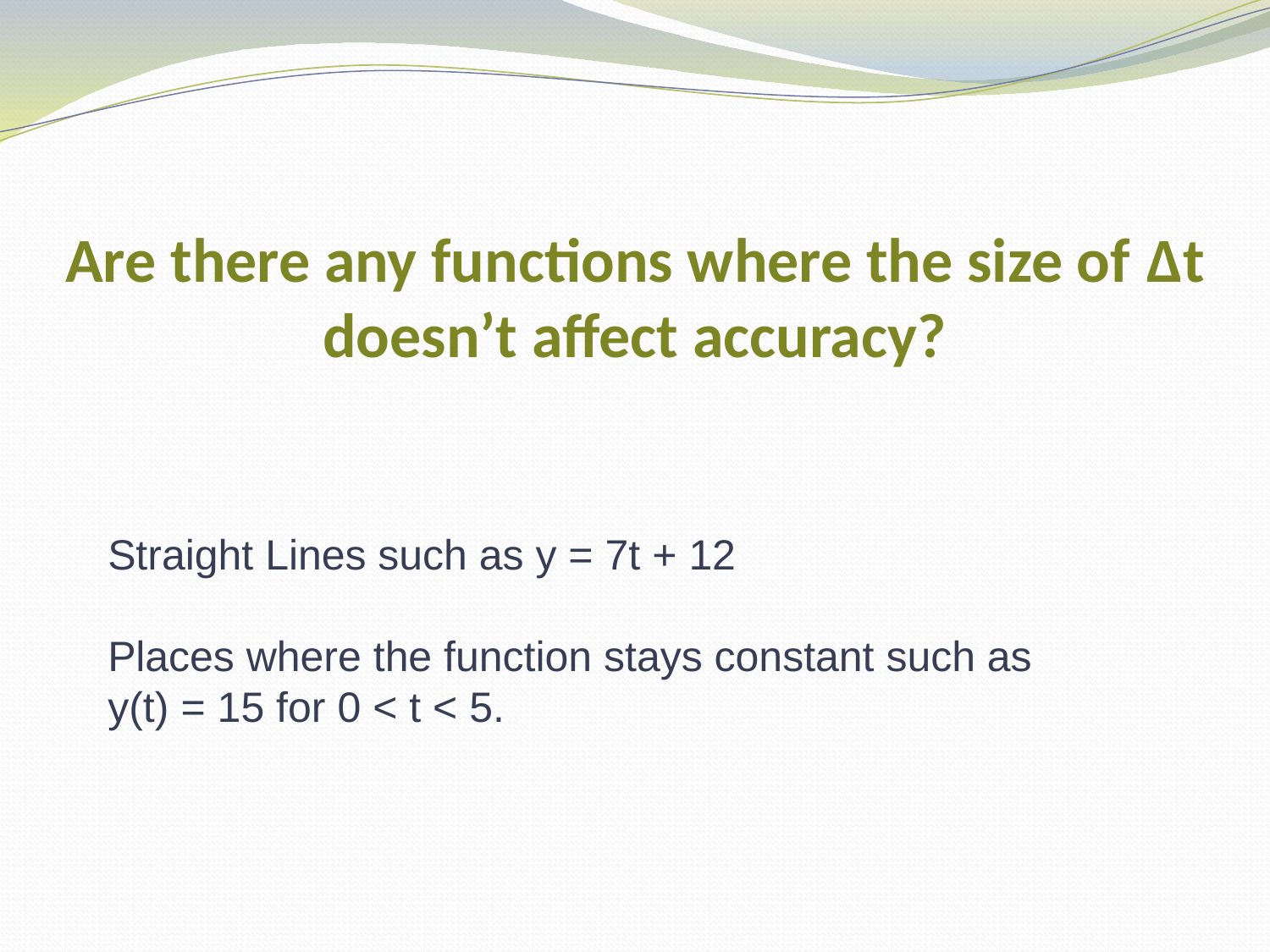

# Are there any functions where the size of Δt doesn’t affect accuracy?
Straight Lines such as y = 7t + 12

Places where the function stays constant such as
y(t) = 15 for 0 < t < 5.